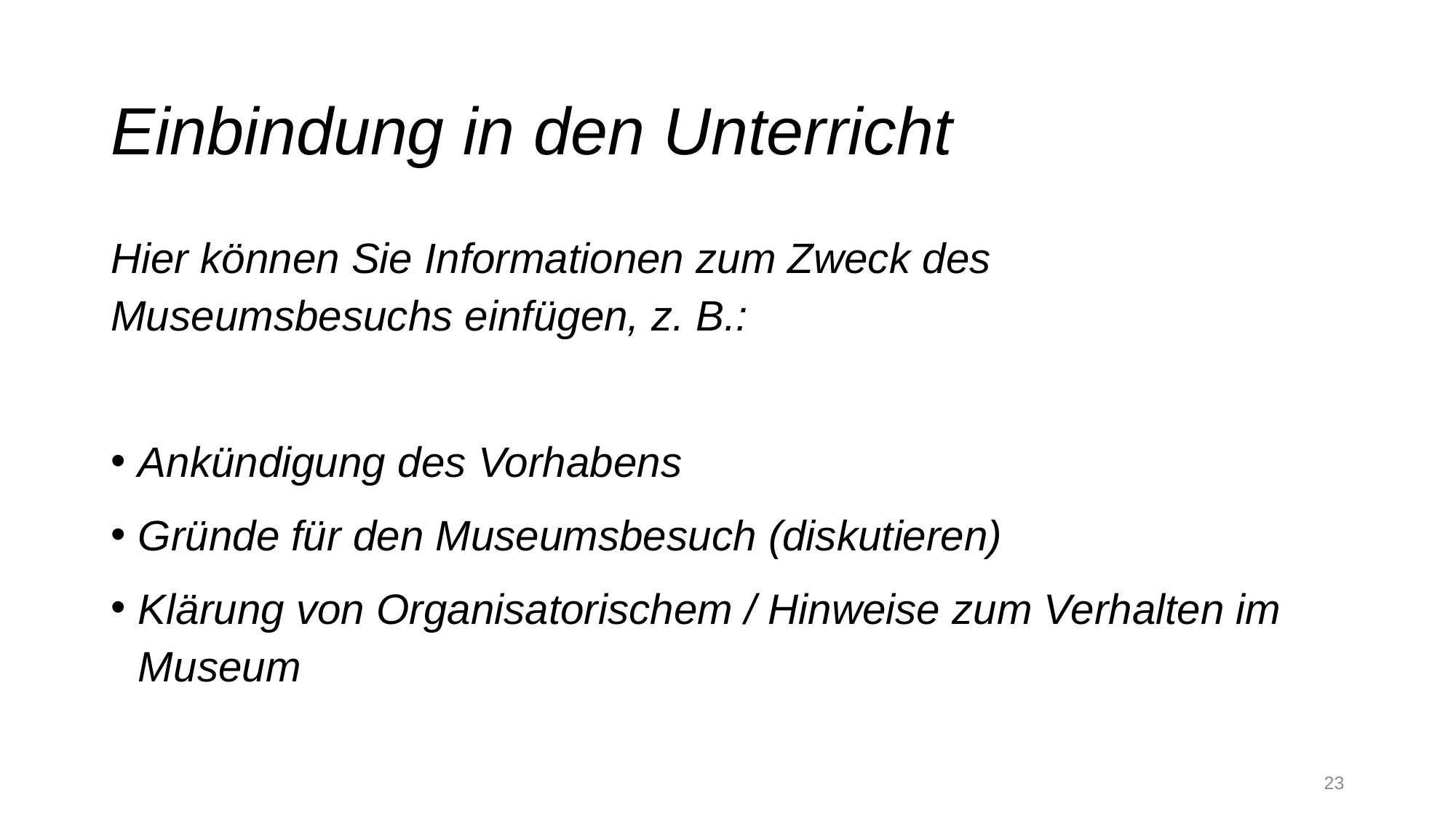

# Einbindung in den Unterricht
Hier können Sie Informationen zum Zweck des Museumsbesuchs einfügen, z. B.:

Ankündigung des Vorhabens
Gründe für den Museumsbesuch (diskutieren)
Klärung von Organisatorischem / Hinweise zum Verhalten im Museum
23